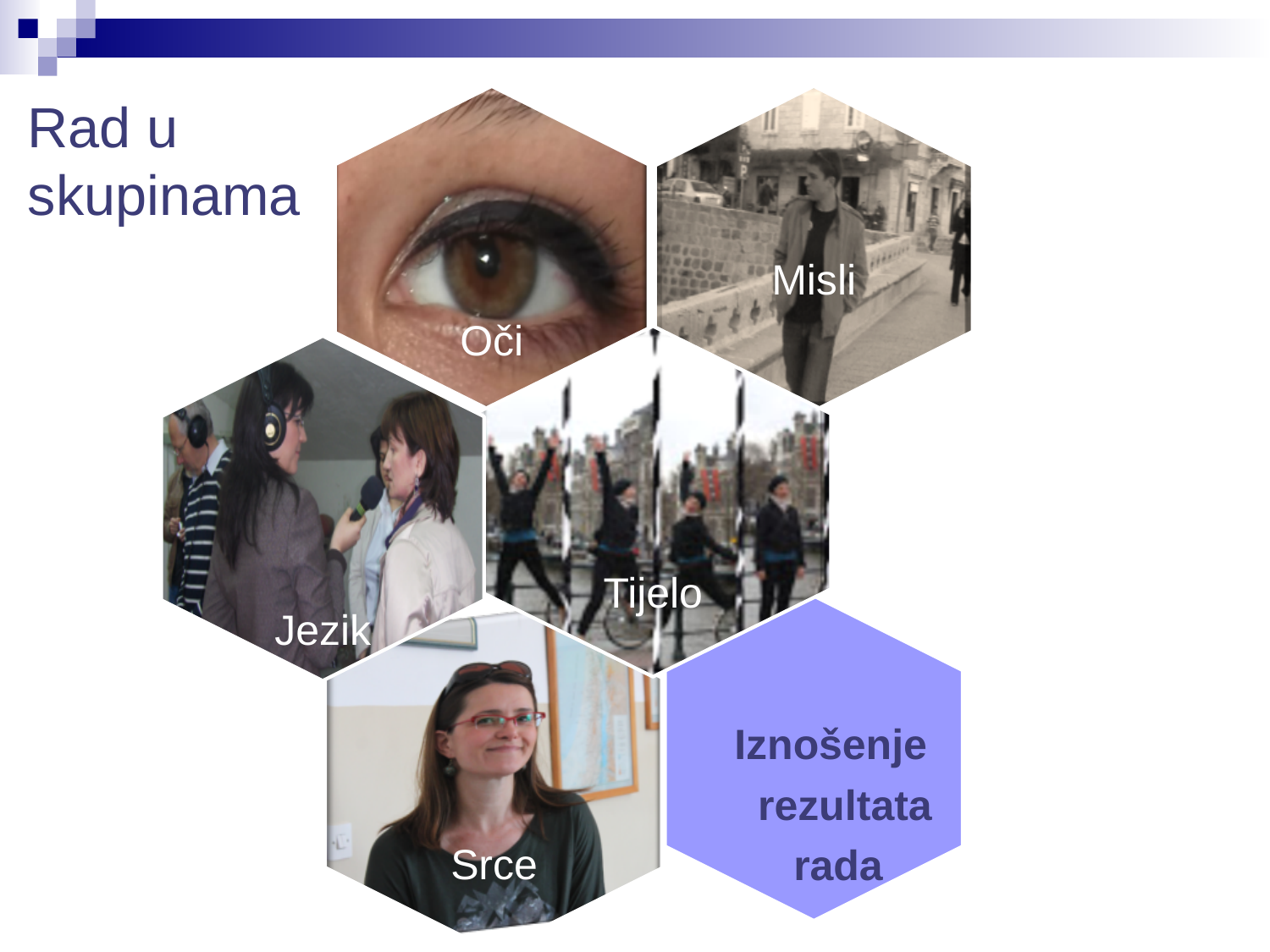

Misli

Oči

Srce

Tijelo
Iznošenje
  rezultata
     rada

Jezik
# Rad u skupinama